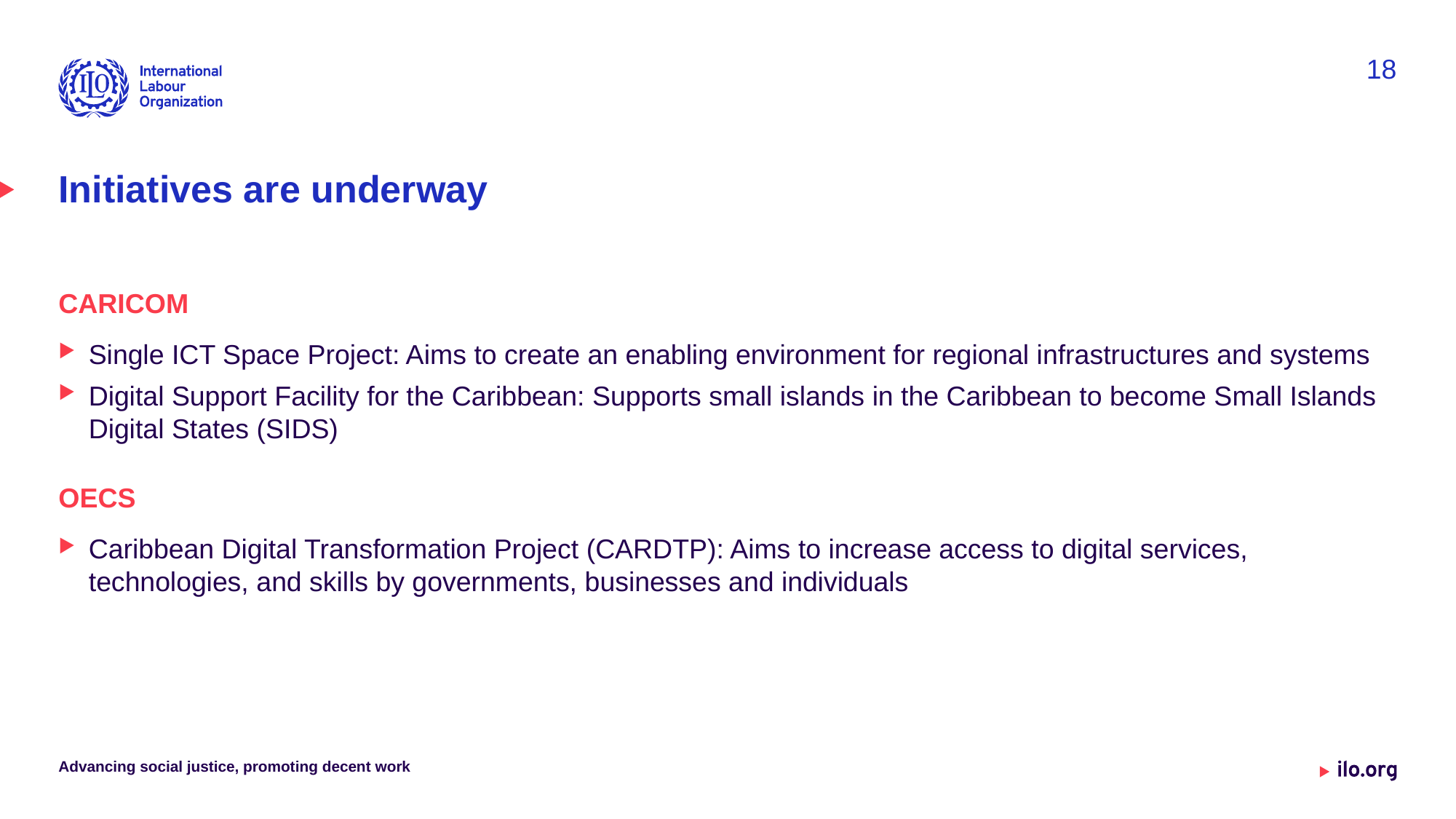

18
# Initiatives are underway
CARICOM
Single ICT Space Project: Aims to create an enabling environment for regional infrastructures and systems
Digital Support Facility for the Caribbean: Supports small islands in the Caribbean to become Small Islands Digital States (SIDS)
OECS
Caribbean Digital Transformation Project (CARDTP): Aims to increase access to digital services, technologies, and skills by governments, businesses and individuals

Advancing social justice, promoting decent work
Date: Monday / 01 / October / 2019